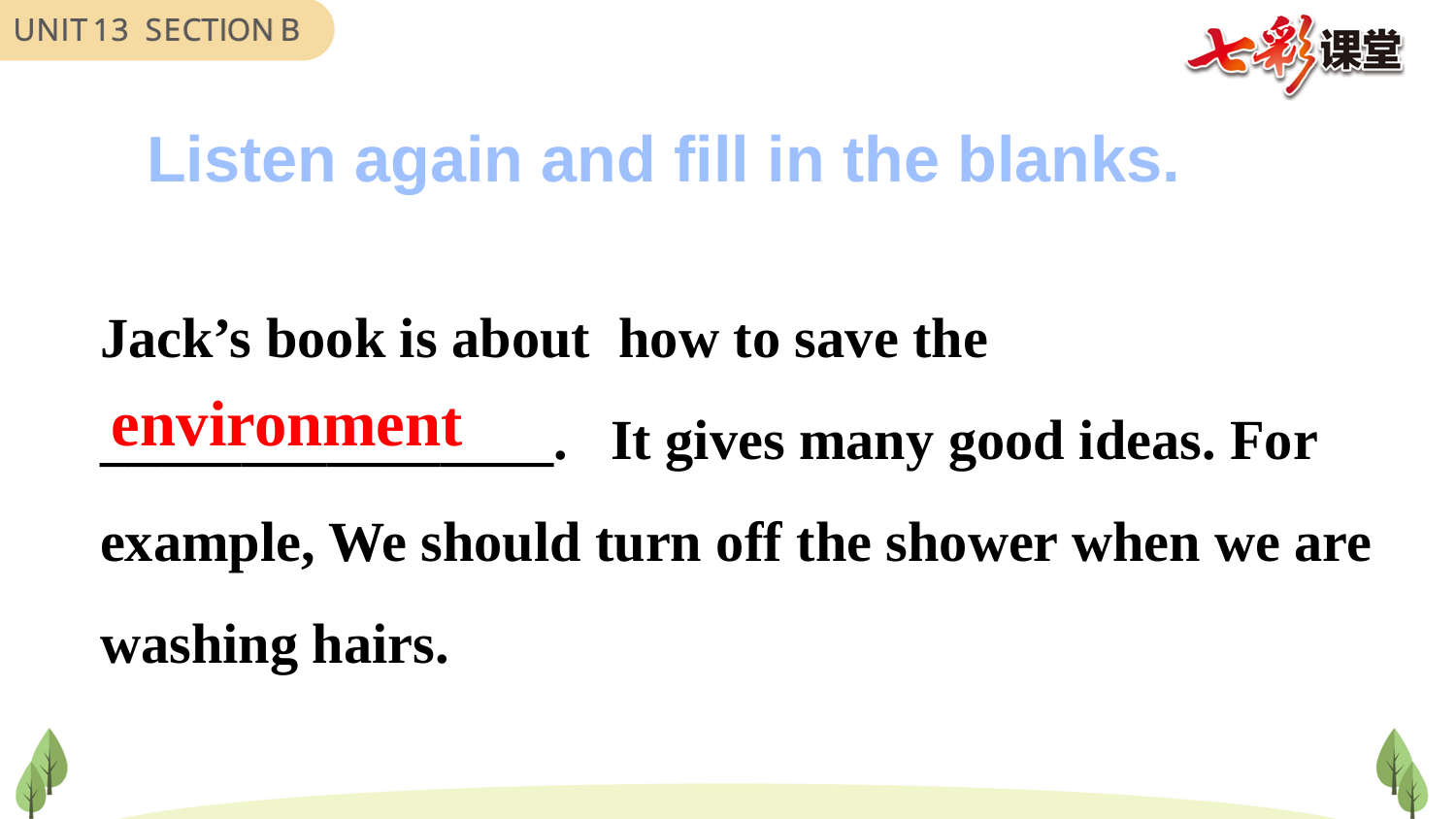

Listen again and fill in the blanks.
Jack’s book is about  how to save the ________________.   It gives many good ideas. For example, We should turn off the shower when we are washing hairs.
environment